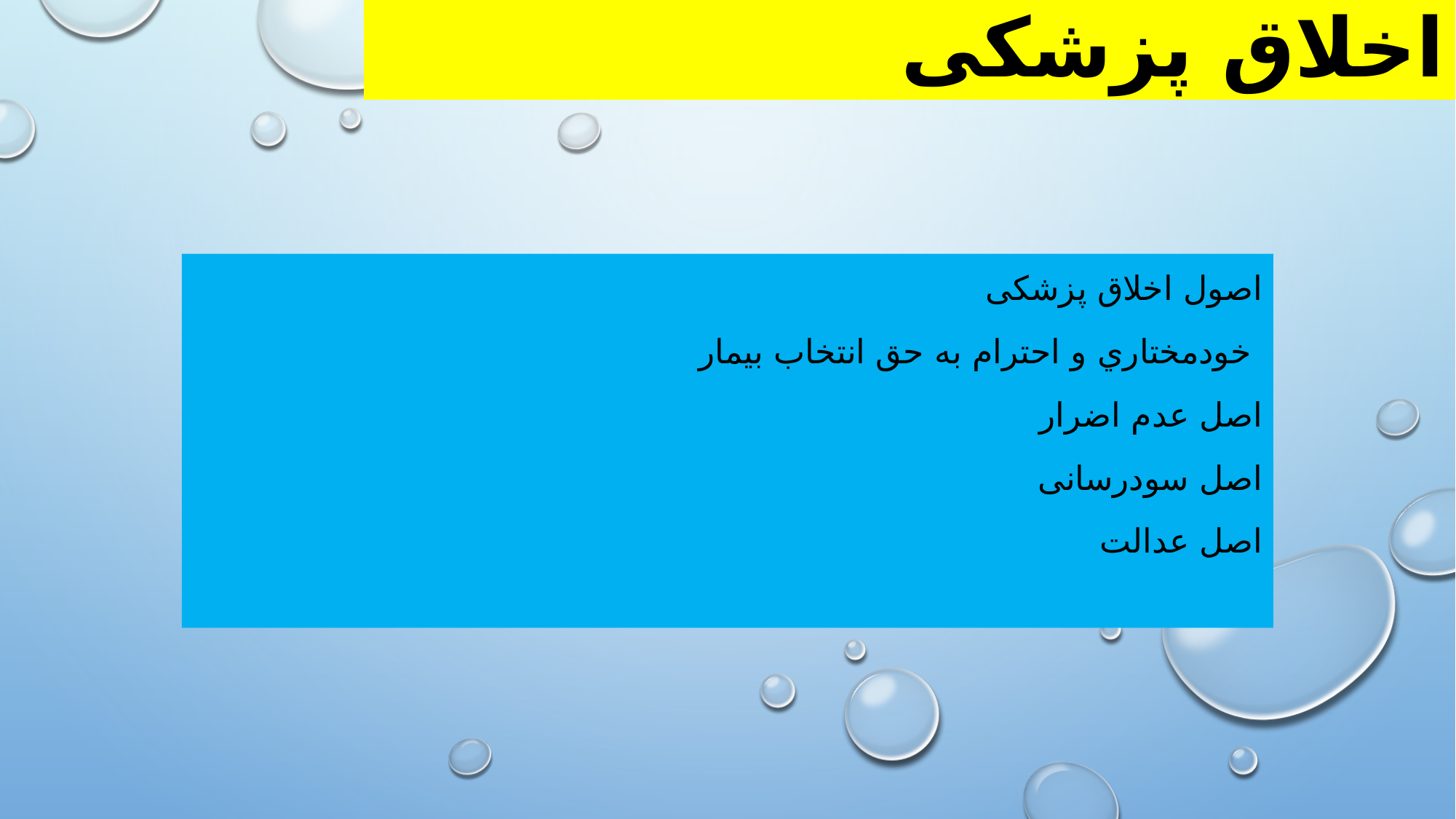

# اخلاق پزشکی
اصول اخلاق پزشکی
 خودمختاري و احترام به حق انتخاب بیمار
اصل عدم اضرار
اصل سودرسانی
اصل عدالت